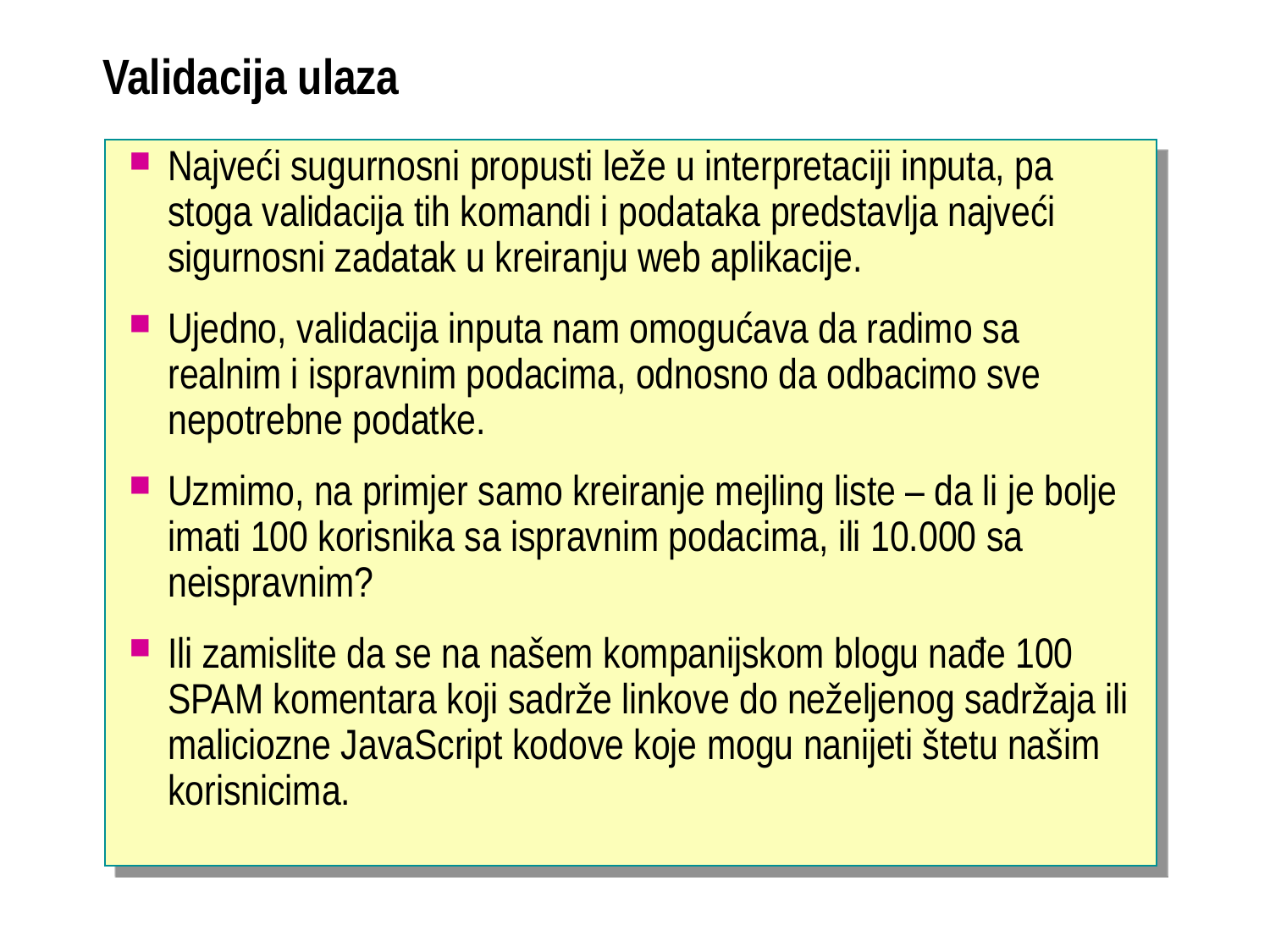

# Validacija ulaza
Najveći sugurnosni propusti leže u interpretaciji inputa, pa stoga validacija tih komandi i podataka predstavlja najveći sigurnosni zadatak u kreiranju web aplikacije.
Ujedno, validacija inputa nam omogućava da radimo sa realnim i ispravnim podacima, odnosno da odbacimo sve nepotrebne podatke.
Uzmimo, na primjer samo kreiranje mejling liste – da li je bolje imati 100 korisnika sa ispravnim podacima, ili 10.000 sa neispravnim?
Ili zamislite da se na našem kompanijskom blogu nađe 100 SPAM komentara koji sadrže linkove do neželjenog sadržaja ili maliciozne JavaScript kodove koje mogu nanijeti štetu našim korisnicima.